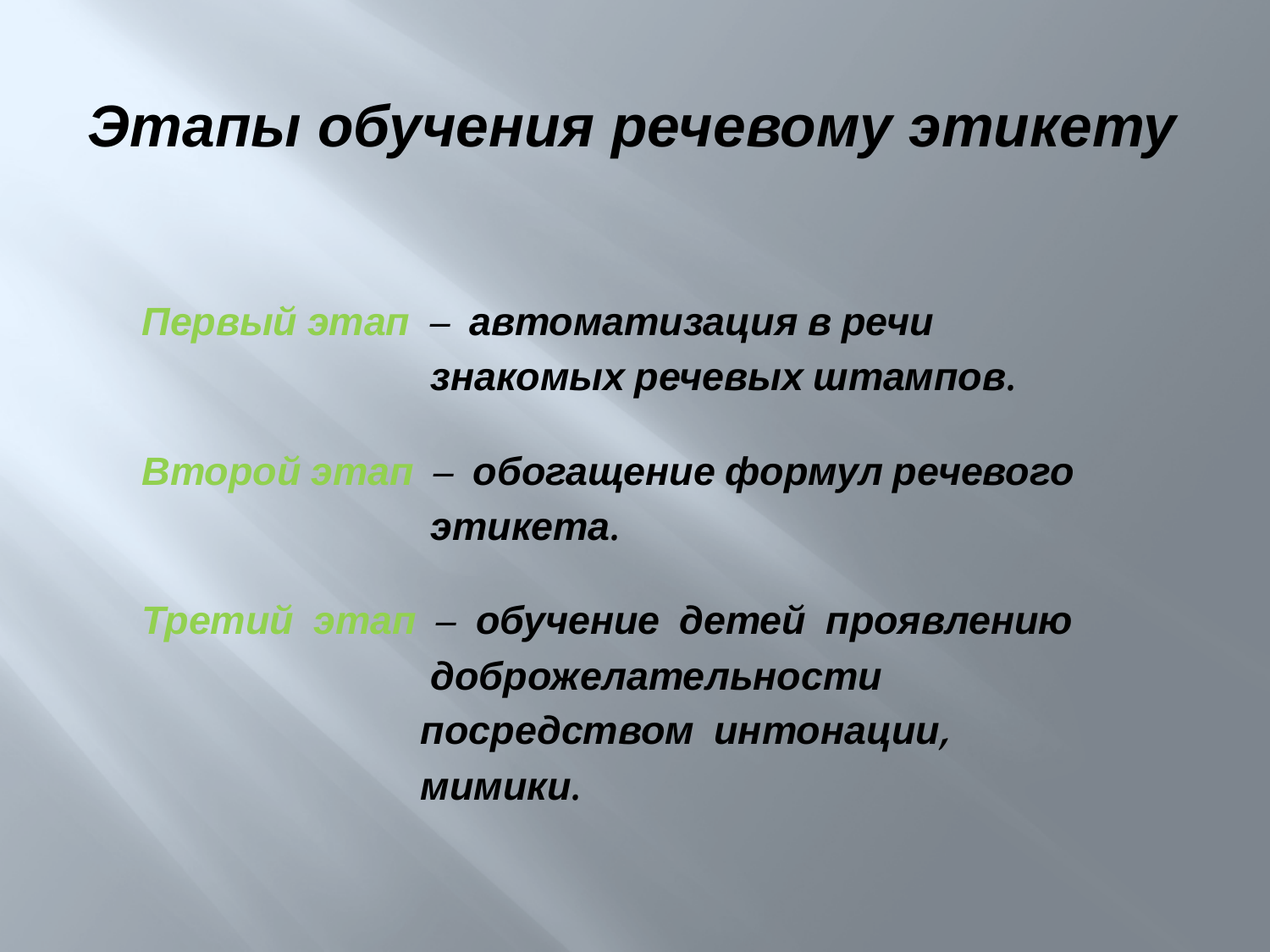

# Этапы обучения речевому этикету
Первый этап  –  автоматизация в речи
                                  знакомых речевых штампов.
Второй этап  –  обогащение формул речевого
                                  этикета.
Третий  этап  –  обучение  детей  проявлению
                                  доброжелательности
                                 посредством  интонации,
                                 мимики.